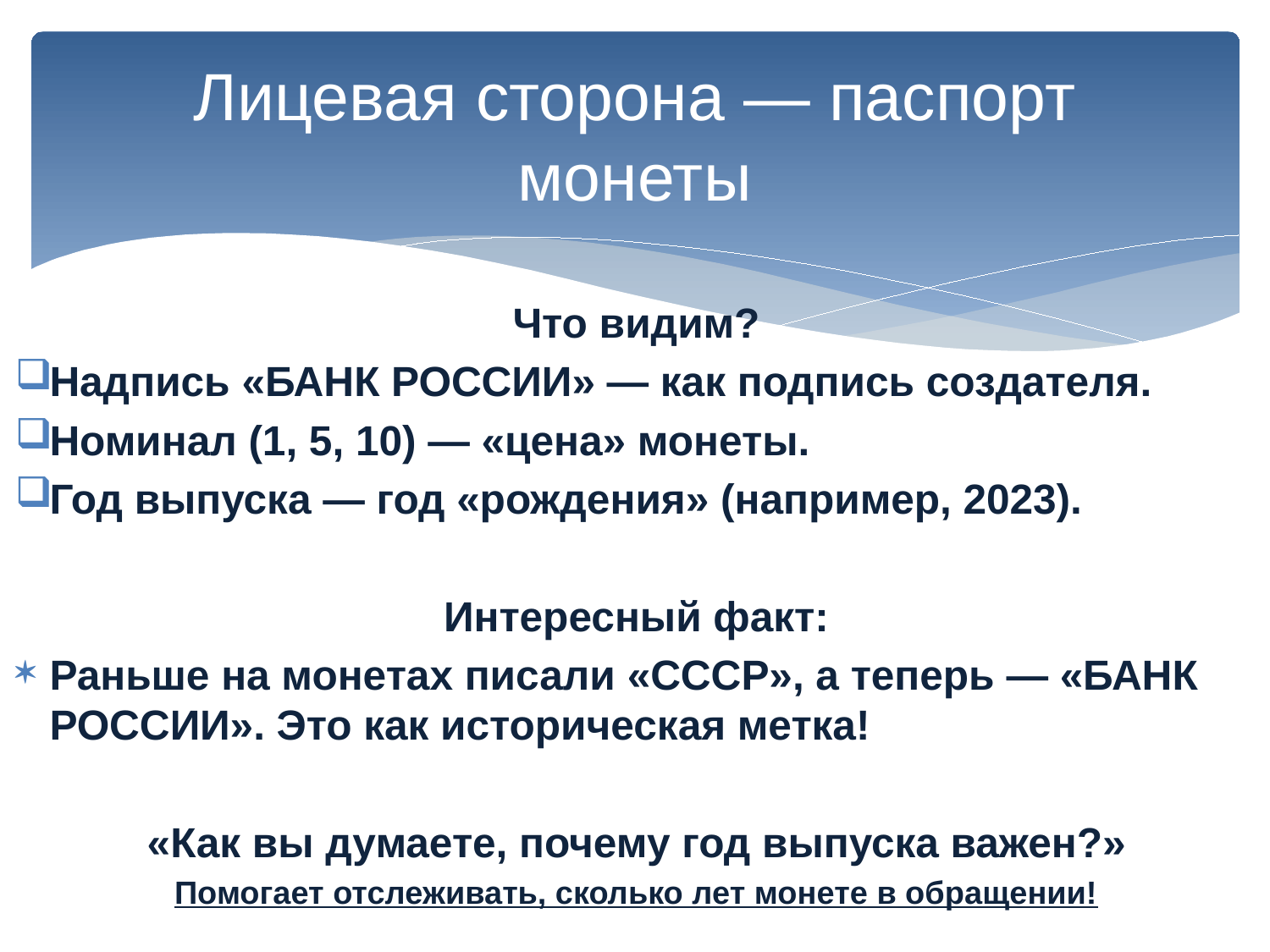

# Лицевая сторона — паспорт монеты

Что видим?
Надпись «БАНК РОССИИ» — как подпись создателя.
Номинал (1, 5, 10) — «цена» монеты.
Год выпуска — год «рождения» (например, 2023).

Интересный факт:
Раньше на монетах писали «СССР», а теперь — «БАНК РОССИИ». Это как историческая метка!

«Как вы думаете, почему год выпуска важен?»
Помогает отслеживать, сколько лет монете в обращении!